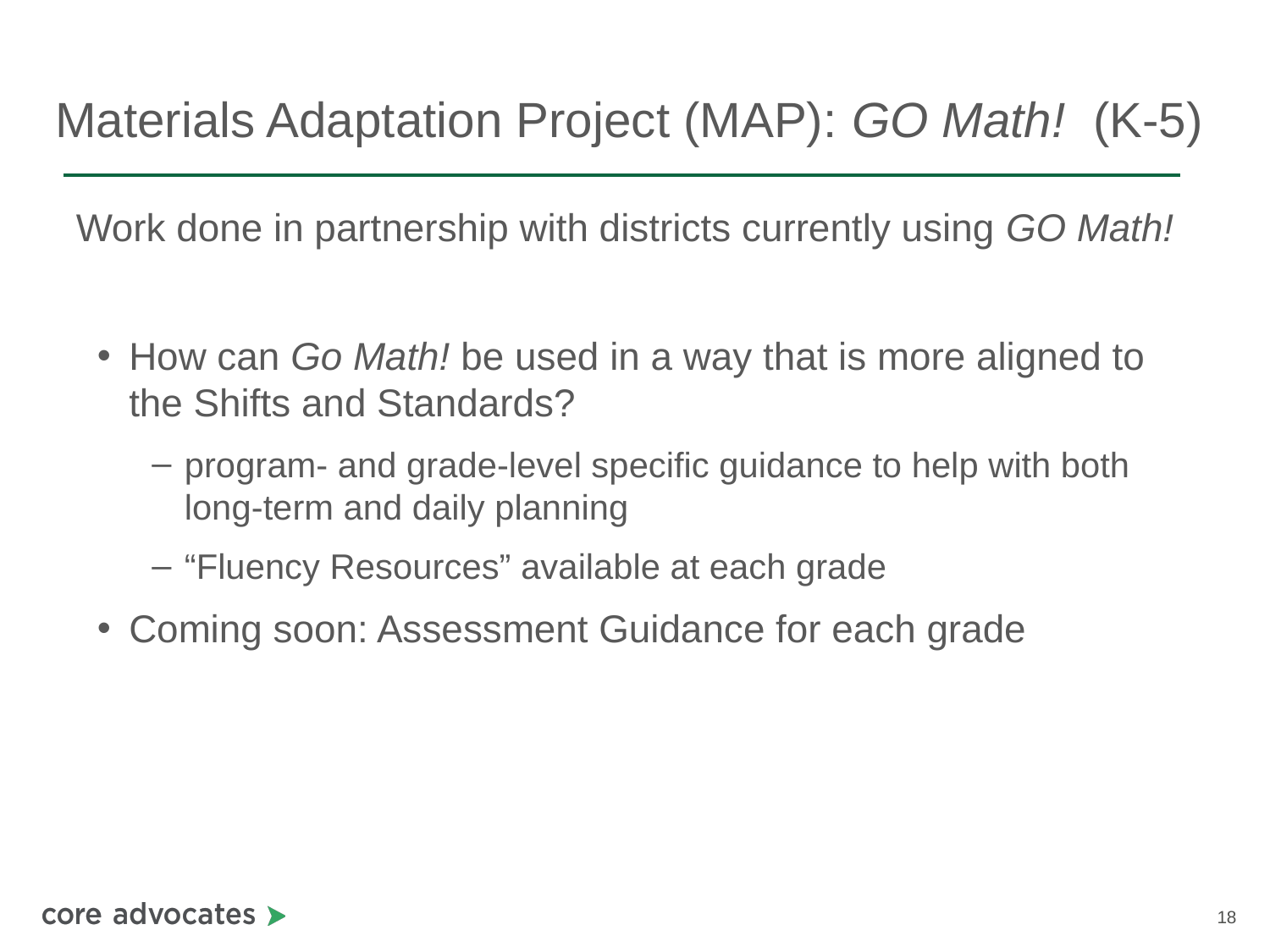

# Materials Adaptation Project (MAP): GO Math!  (K-5)
Work done in partnership with districts currently using GO Math!

How can Go Math! be used in a way that is more aligned to the Shifts and Standards?
program- and grade-level specific guidance to help with both long-term and daily planning
“Fluency Resources” available at each grade
Coming soon: Assessment Guidance for each grade